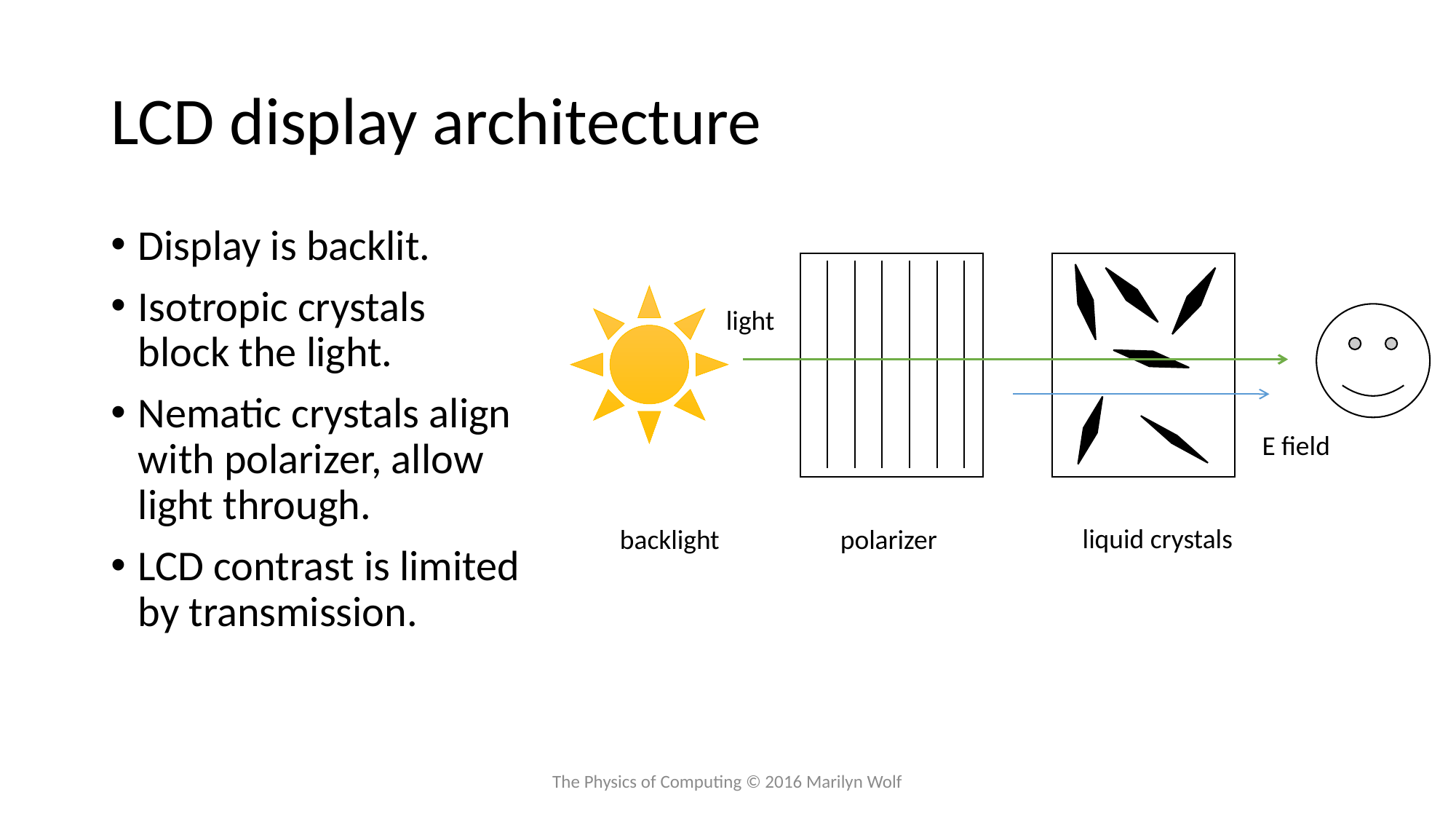

# LCD display architecture
Display is backlit.
Isotropic crystals block the light.
Nematic crystals align with polarizer, allow light through.
LCD contrast is limited by transmission.

light

E field
liquid crystals
backlight
polarizer
The Physics of Computing © 2016 Marilyn Wolf